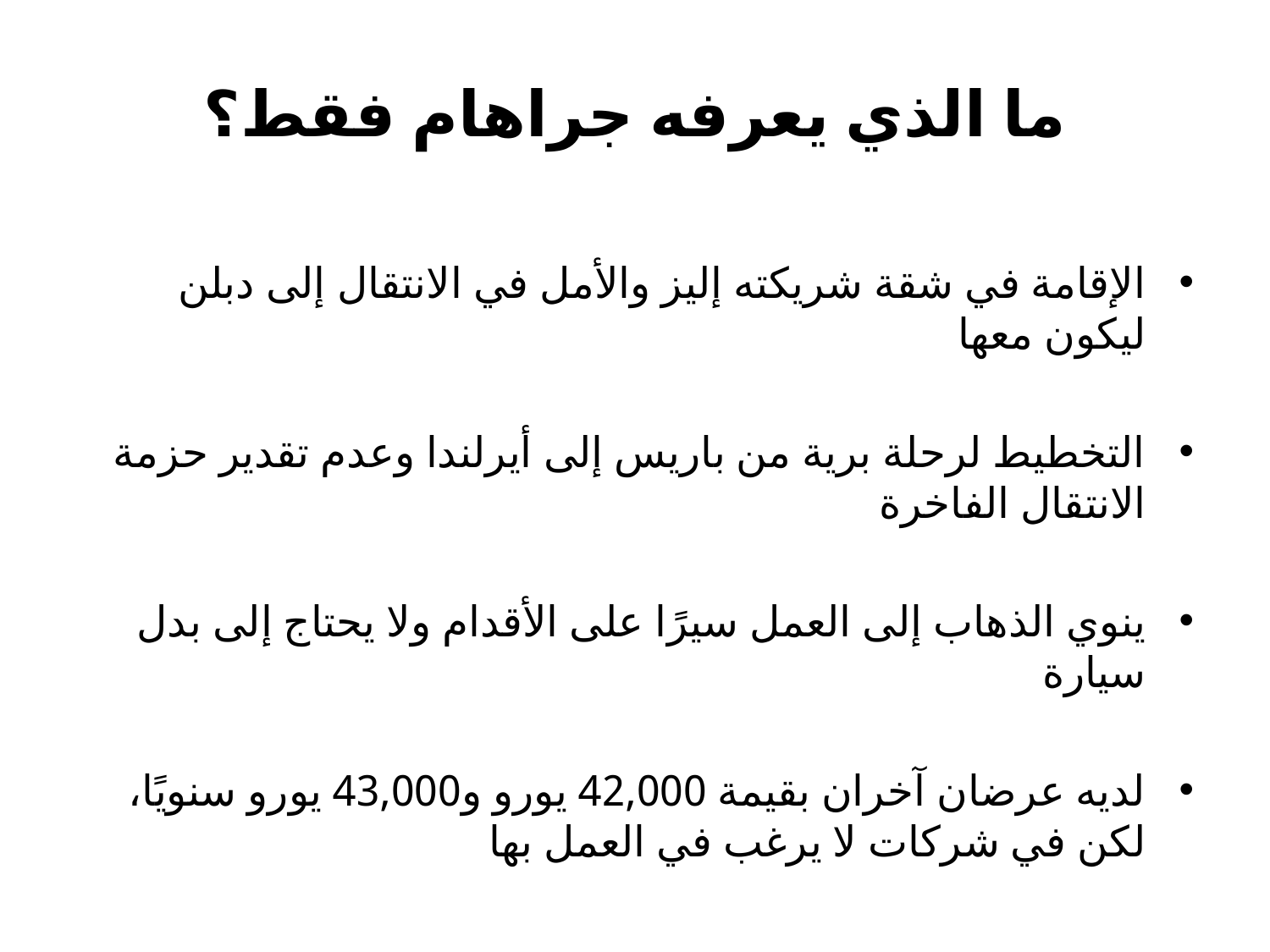

# ما الذي يعرفه جراهام فقط؟
الإقامة في شقة شريكته إليز والأمل في الانتقال إلى دبلن ليكون معها

التخطيط لرحلة برية من باريس إلى أيرلندا وعدم تقدير حزمة الانتقال الفاخرة

ينوي الذهاب إلى العمل سيرًا على الأقدام ولا يحتاج إلى بدل سيارة

لديه عرضان آخران بقيمة 42,000 يورو و43,000 يورو سنويًا، لكن في شركات لا يرغب في العمل بها